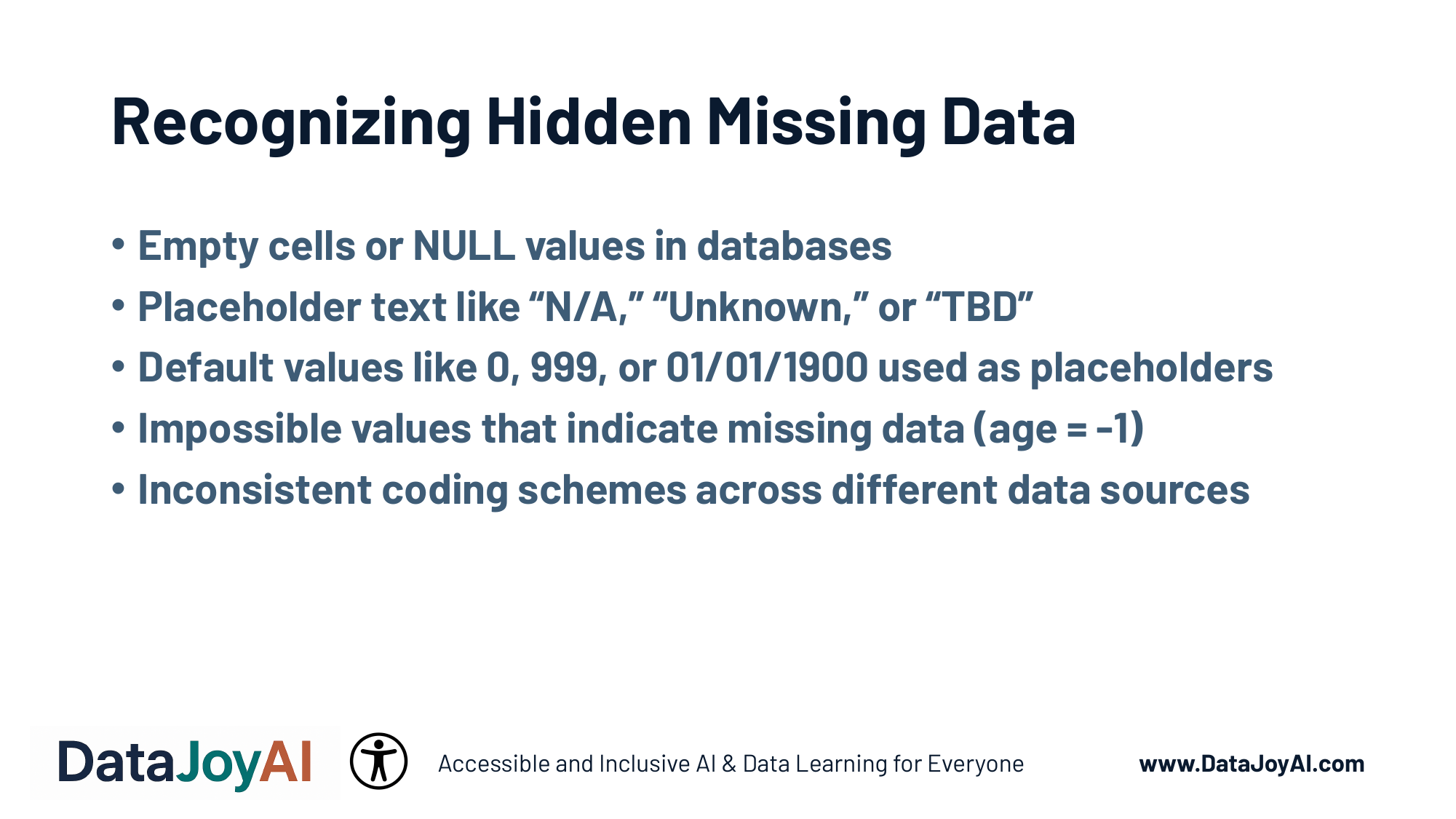

# Recognizing Hidden Missing Data
Empty cells or NULL values in databases
Placeholder text like “N/A,” “Unknown,” or “TBD”
Default values like 0, 999, or 01/01/1900 used as placeholders
Impossible values that indicate missing data (age = -1)
Inconsistent coding schemes across different data sources